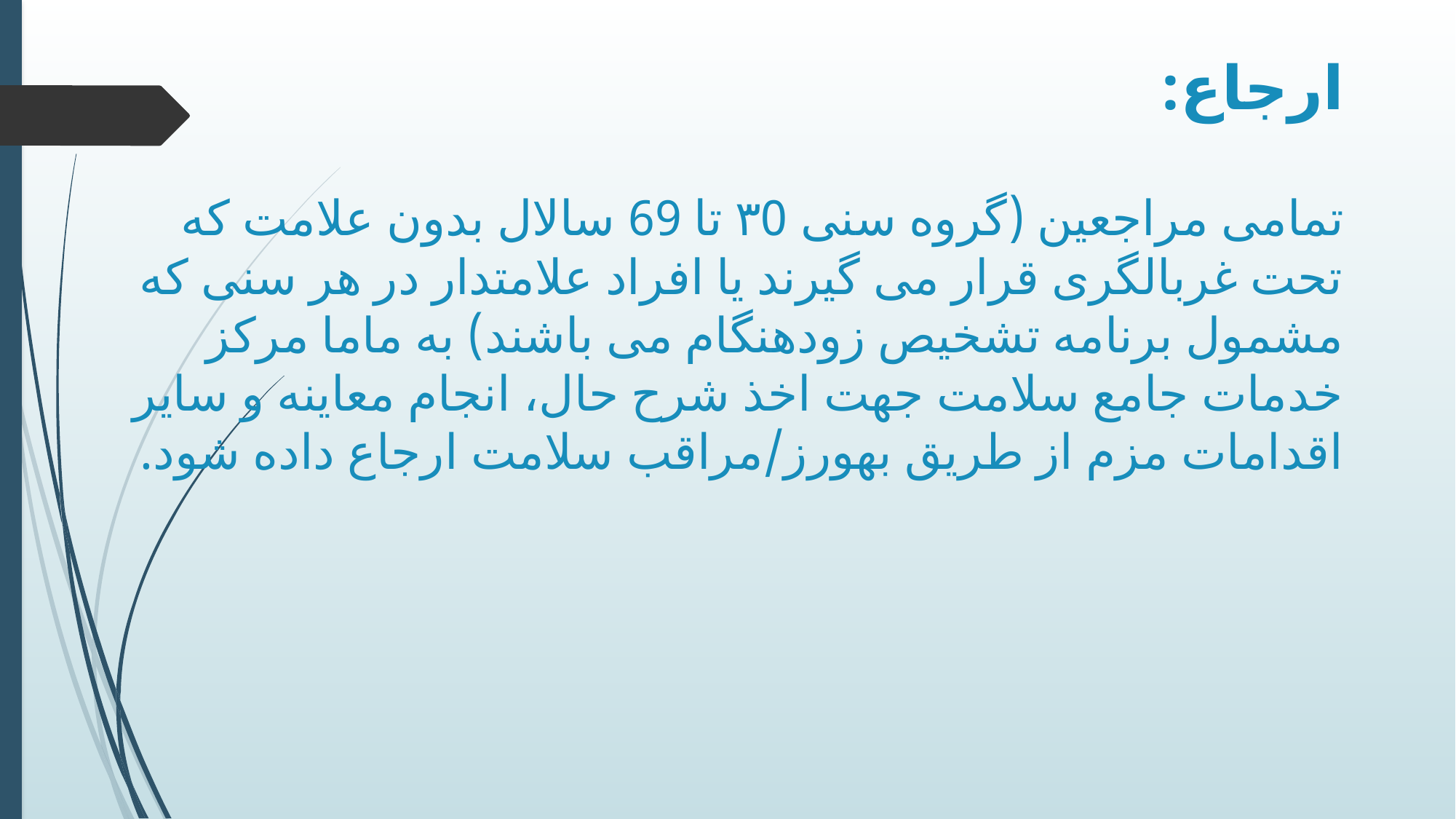

# ارجاع: تمامی مراجعین (گروه سنی ۳0 تا 69 سالال بدون علامت که تحت غربالگری قرار می گیرند یا افراد علامتدار در هر سنی که مشمول برنامه تشخیص زودهنگام می باشند) به ماما مرکز خدمات جامع سلامت جهت اخذ شرح حال، انجام معاینه و سایر اقدامات مزم از طریق بهورز/مراقب سلامت ارجاع داده شود.